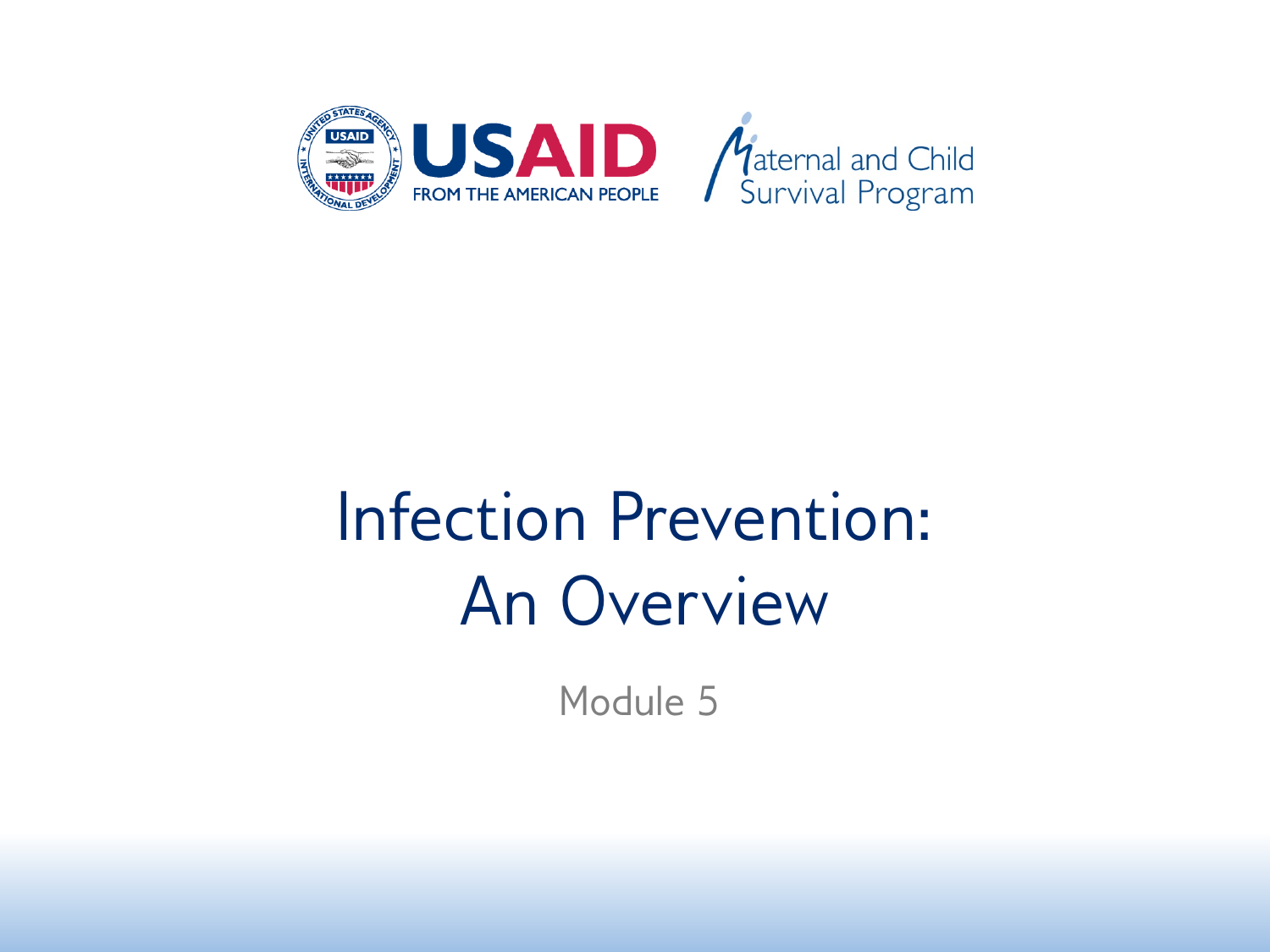

# Infection Prevention: An Overview
Module 5